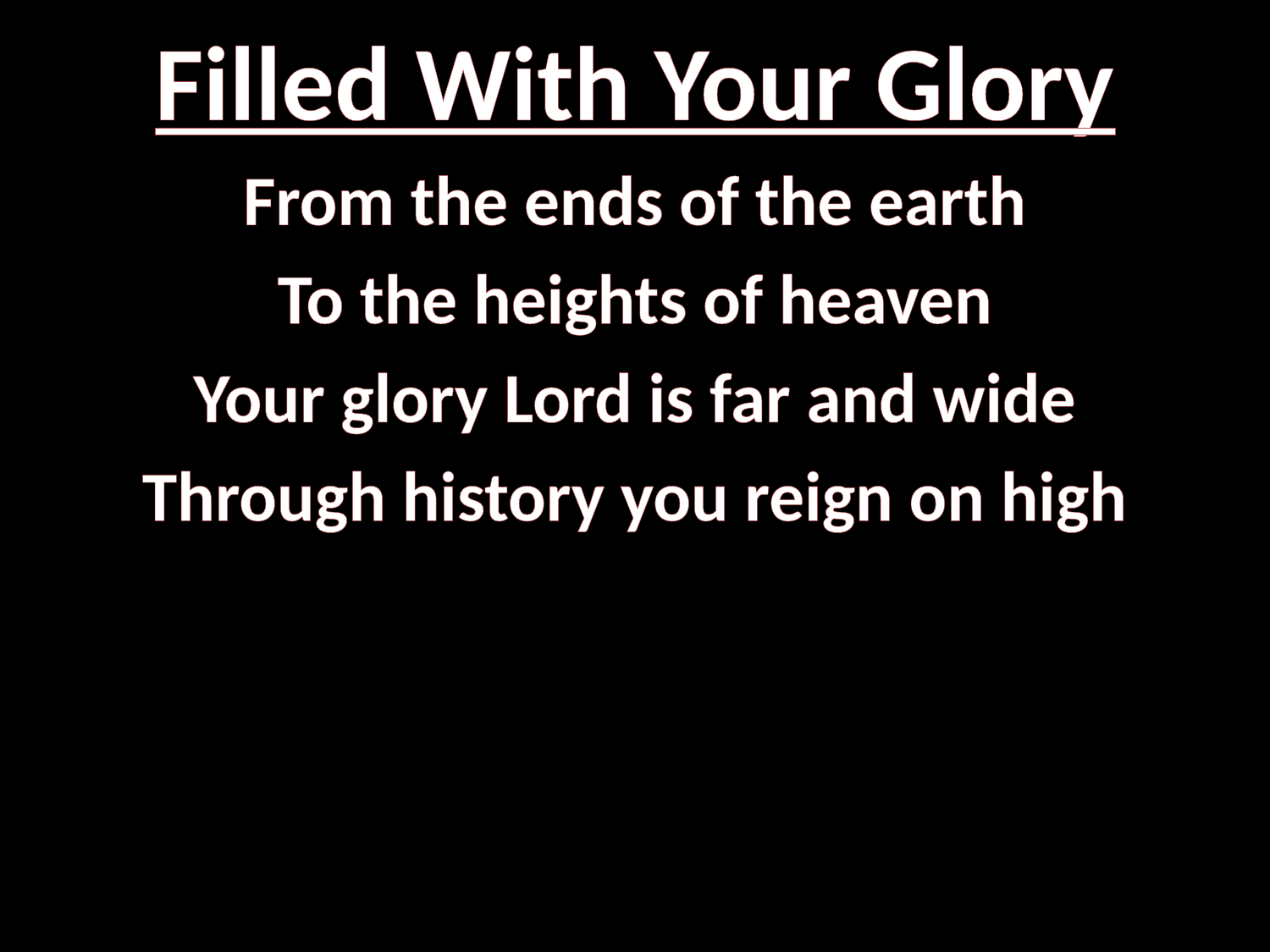

# Filled With Your Glory
From the ends of the earth
To the heights of heaven
Your glory Lord is far and wide
Through history you reign on high